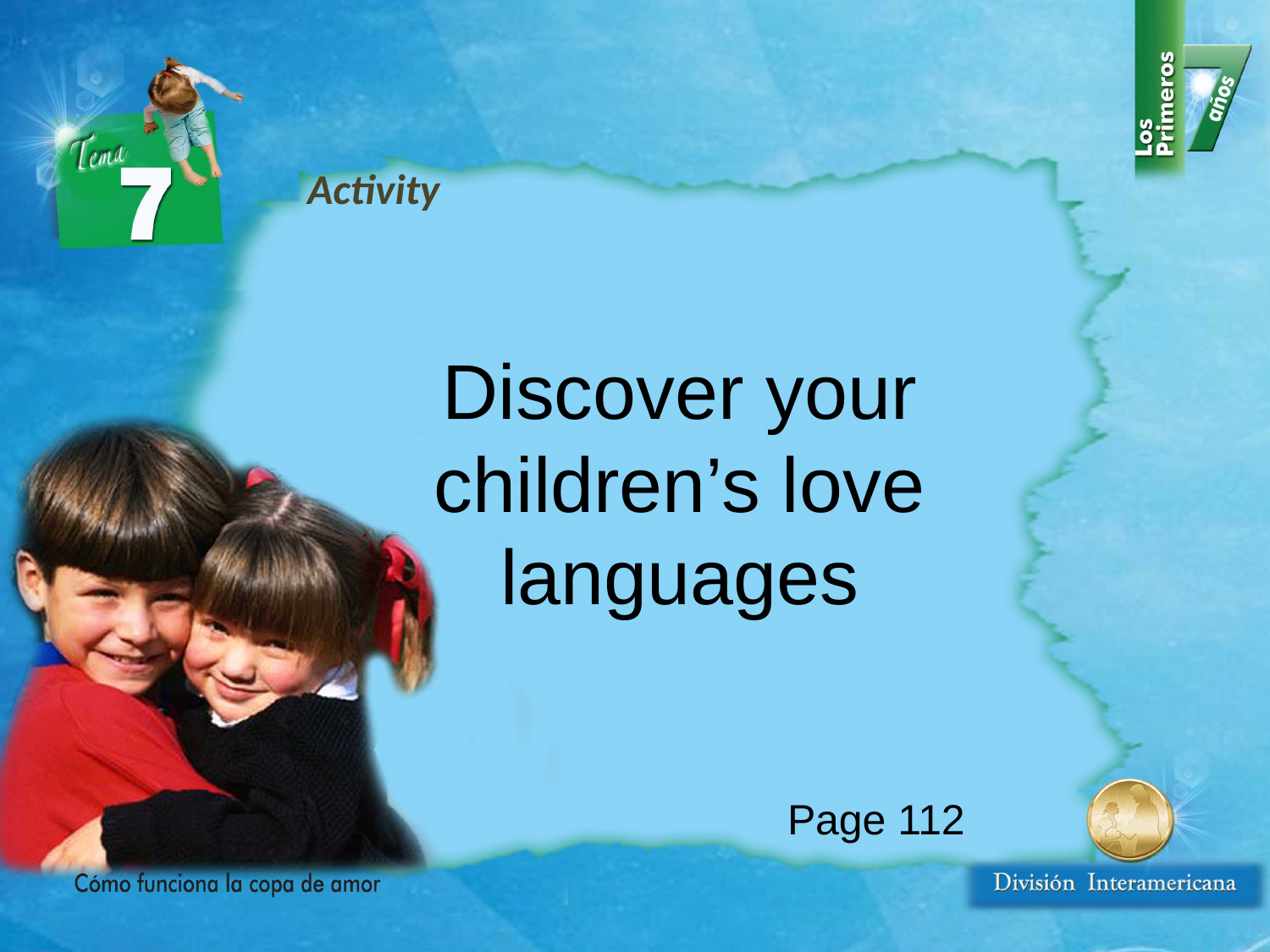

Activity
Discover your children’s love languages
Page 112